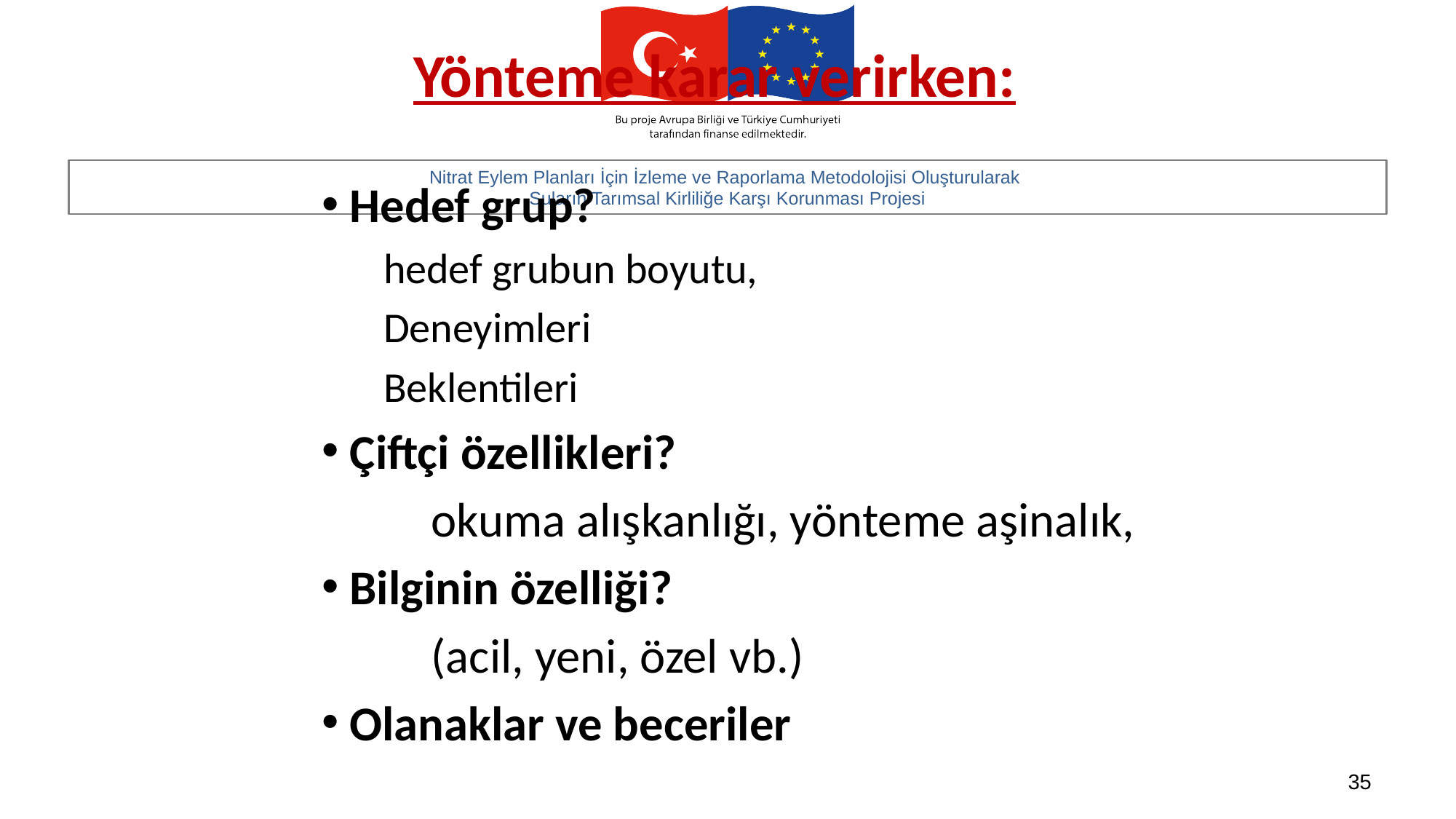

# Yönteme karar verirken:
 Hedef grup?
hedef grubun boyutu,
Deneyimleri
Beklentileri
 Çiftçi özellikleri?
	okuma alışkanlığı, yönteme aşinalık,
Bilginin özelliği?
	(acil, yeni, özel vb.)
Olanaklar ve beceriler

35